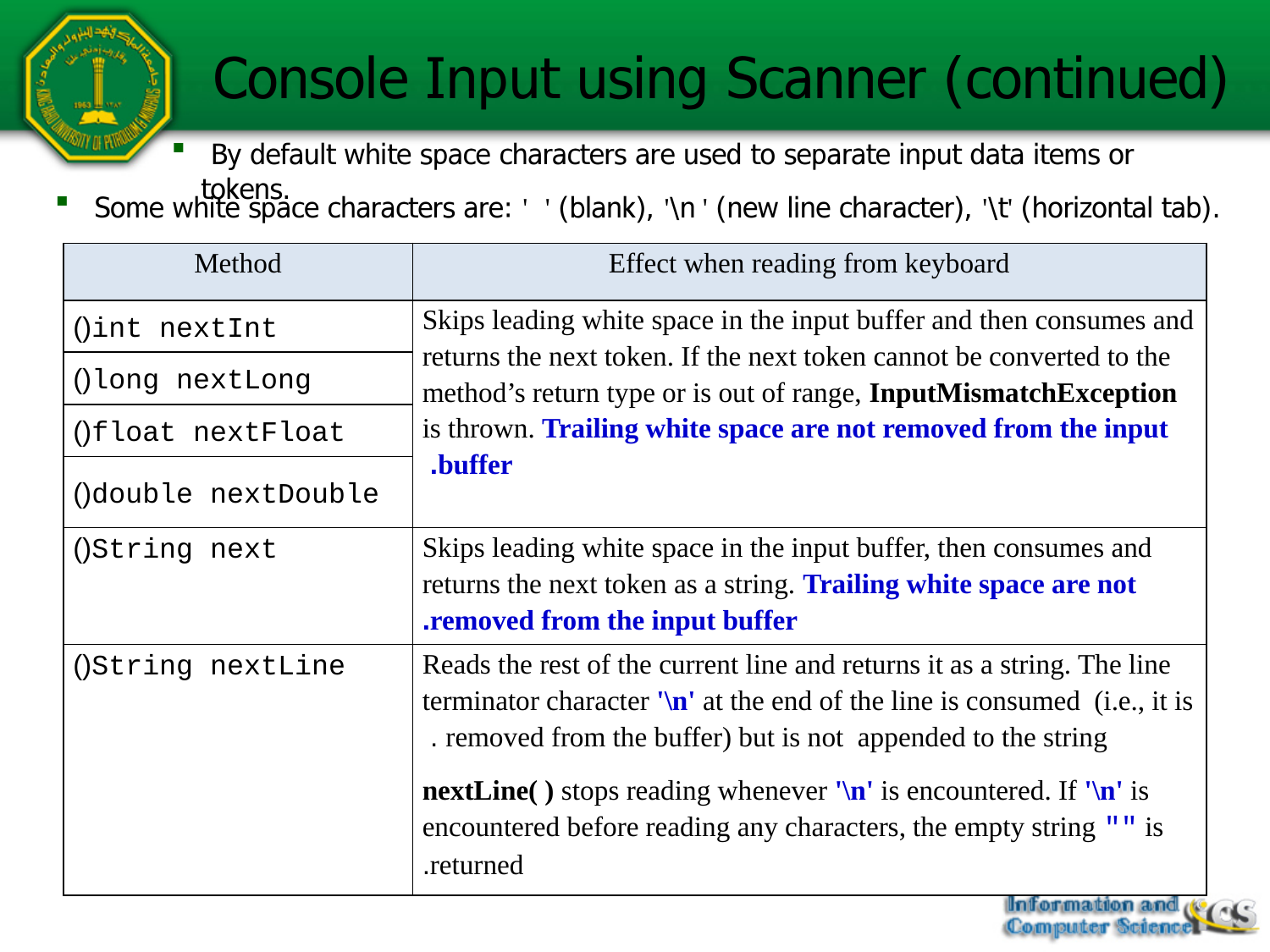

# Console Input using Scanner (continued)
 By default white space characters are used to separate input data items or tokens.
 Some white space characters are: '  ' (blank), '\n ' (new line character), '\t' (horizontal tab).
| Method | Effect when reading from keyboard |
| --- | --- |
| int nextInt() | Skips leading white space in the input buffer and then consumes and returns the next token. If the next token cannot be converted to the method’s return type or is out of range, InputMismatchException is thrown. Trailing white space are not removed from the input buffer. |
| long nextLong() |  |
| float nextFloat() |  |
| double nextDouble() |  |
| String next() | Skips leading white space in the input buffer, then consumes and returns the next token as a string. Trailing white space are not removed from the input buffer. |
| String nextLine() | Reads the rest of the current line and returns it as a string. The line terminator character '\n' at the end of the line is consumed (i.e., it is removed from the buffer) but is not appended to the string . nextLine( ) stops reading whenever '\n' is encountered. If '\n' is encountered before reading any characters, the empty string "" is returned. |